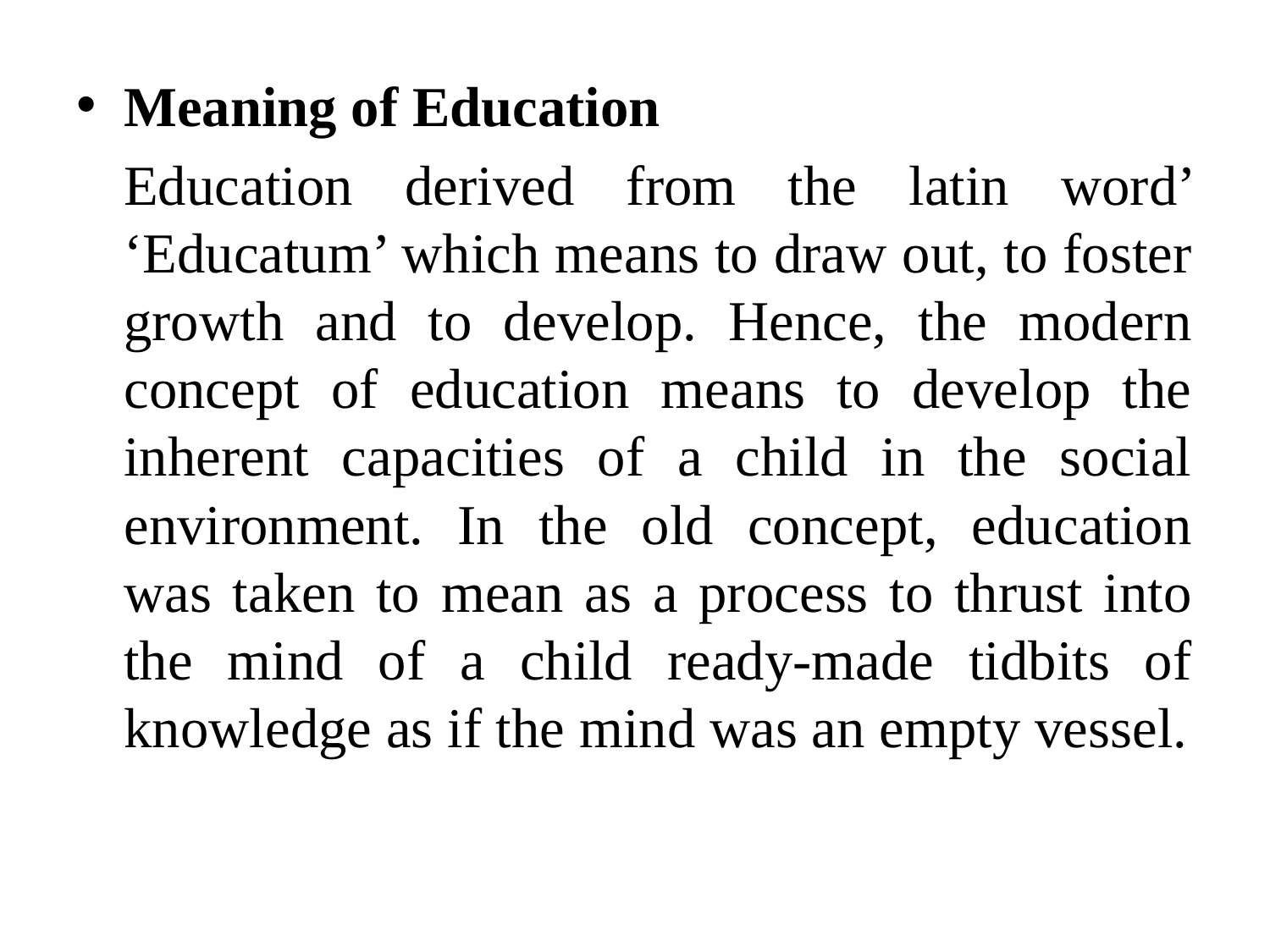

Meaning of Education
	Education derived from the latin word’ ‘Educatum’ which means to draw out, to foster growth and to develop. Hence, the modern concept of education means to develop the inherent capacities of a child in the social environment. In the old concept, education was taken to mean as a process to thrust into the mind of a child ready-made tidbits of knowledge as if the mind was an empty vessel.